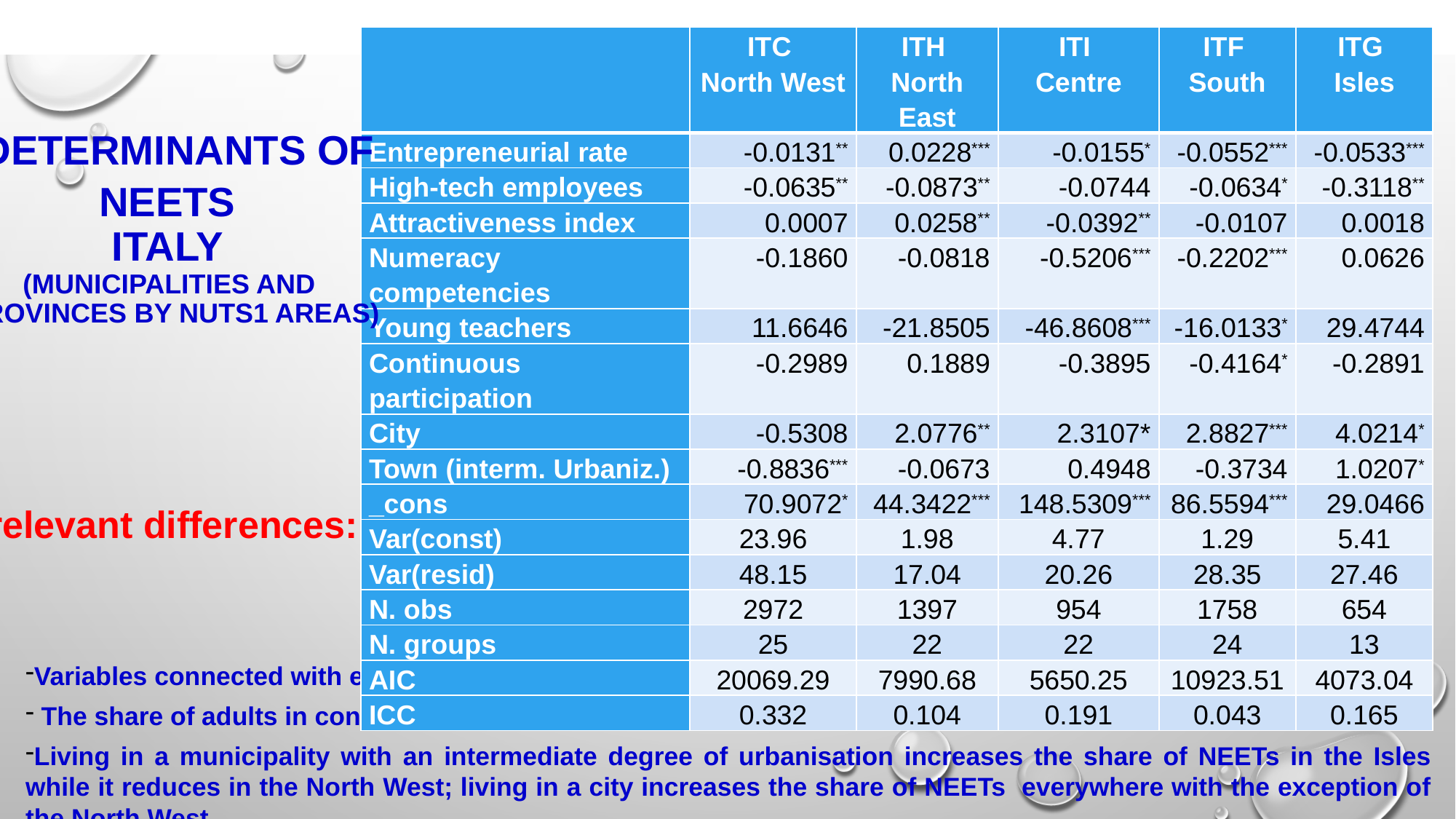

|  | ITC North West | ITH North East | ITI Centre | ITF South | ITG Isles |
| --- | --- | --- | --- | --- | --- |
| Entrepreneurial rate | -0.0131\*\* | 0.0228\*\*\* | -0.0155\* | -0.0552\*\*\* | -0.0533\*\*\* |
| High-tech employees | -0.0635\*\* | -0.0873\*\* | -0.0744 | -0.0634\* | -0.3118\*\* |
| Attractiveness index | 0.0007 | 0.0258\*\* | -0.0392\*\* | -0.0107 | 0.0018 |
| Numeracy competencies | -0.1860 | -0.0818 | -0.5206\*\*\* | -0.2202\*\*\* | 0.0626 |
| Young teachers | 11.6646 | -21.8505 | -46.8608\*\*\* | -16.0133\* | 29.4744 |
| Continuous participation | -0.2989 | 0.1889 | -0.3895 | -0.4164\* | -0.2891 |
| City | -0.5308 | 2.0776\*\* | 2.3107\* | 2.8827\*\*\* | 4.0214\* |
| Town (interm. Urbaniz.) | -0.8836\*\*\* | -0.0673 | 0.4948 | -0.3734 | 1.0207\* |
| \_cons | 70.9072\* | 44.3422\*\*\* | 148.5309\*\*\* | 86.5594\*\*\* | 29.0466 |
| Var(const) | 23.96 | 1.98 | 4.77 | 1.29 | 5.41 |
| Var(resid) | 48.15 | 17.04 | 20.26 | 28.35 | 27.46 |
| N. obs | 2972 | 1397 | 954 | 1758 | 654 |
| N. groups | 25 | 22 | 22 | 24 | 13 |
| AIC | 20069.29 | 7990.68 | 5650.25 | 10923.51 | 4073.04 |
| ICC | 0.332 | 0.104 | 0.191 | 0.043 | 0.165 |

#
 Determinants of
NEETs
Italy
(municipalities and
provinces by NUTS1 areas)

relevant differences:
Variables connected with education are significant only in the South and in the Centre of Italy
 The share of adults in continuous education significantly reduce the share of NEETs only in the South
Living in a municipality with an intermediate degree of urbanisation increases the share of NEETs in the Isles while it reduces in the North West; living in a city increases the share of NEETs  everywhere with the exception of the North West

24